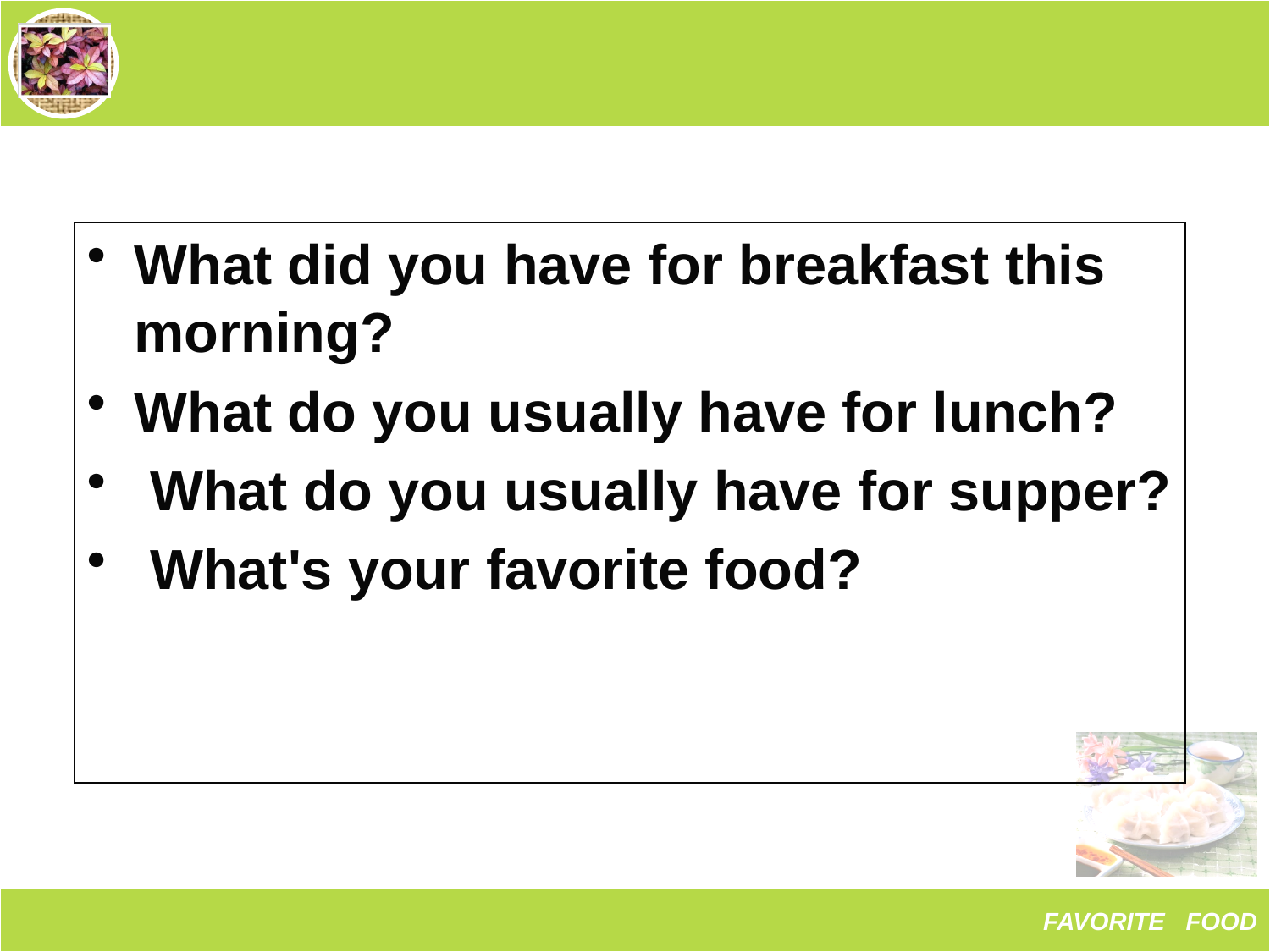

#
What did you have for breakfast this morning?
What do you usually have for lunch?
 What do you usually have for supper?
 What's your favorite food?
FAVORITE   FOOD